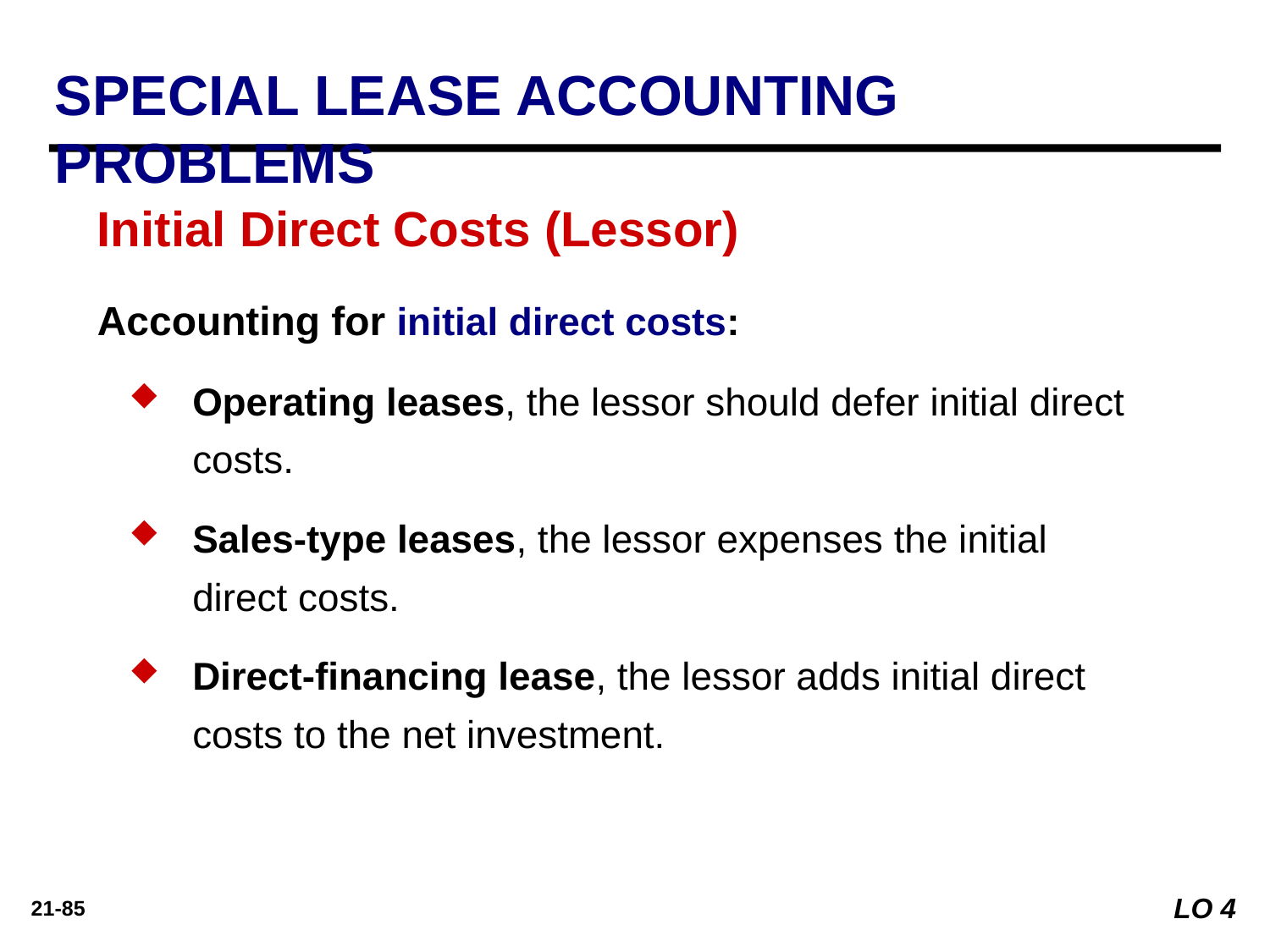

SPECIAL LEASE ACCOUNTING PROBLEMS

Initial Direct Costs (Lessor)
Accounting for initial direct costs:
Operating leases, the lessor should defer initial direct costs.
Sales-type leases, the lessor expenses the initial direct costs.
Direct-financing lease, the lessor adds initial direct costs to the net investment.
LO 4